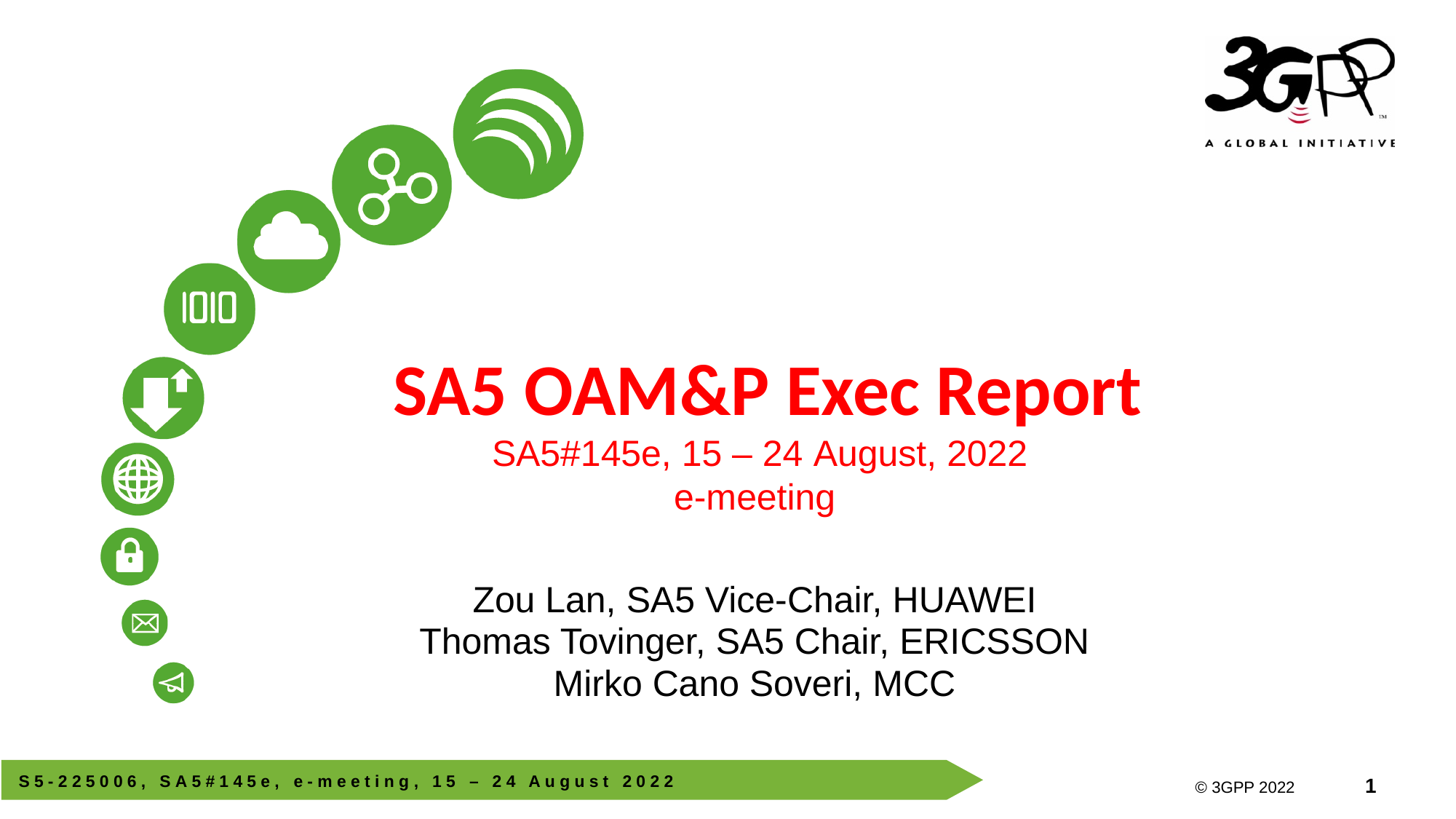

# SA5 OAM&P Exec Report SA5#145e, 15 – 24 August, 2022 e-meeting
Zou Lan, SA5 Vice-Chair, HUAWEI
Thomas Tovinger, SA5 Chair, ERICSSON
Mirko Cano Soveri, MCC